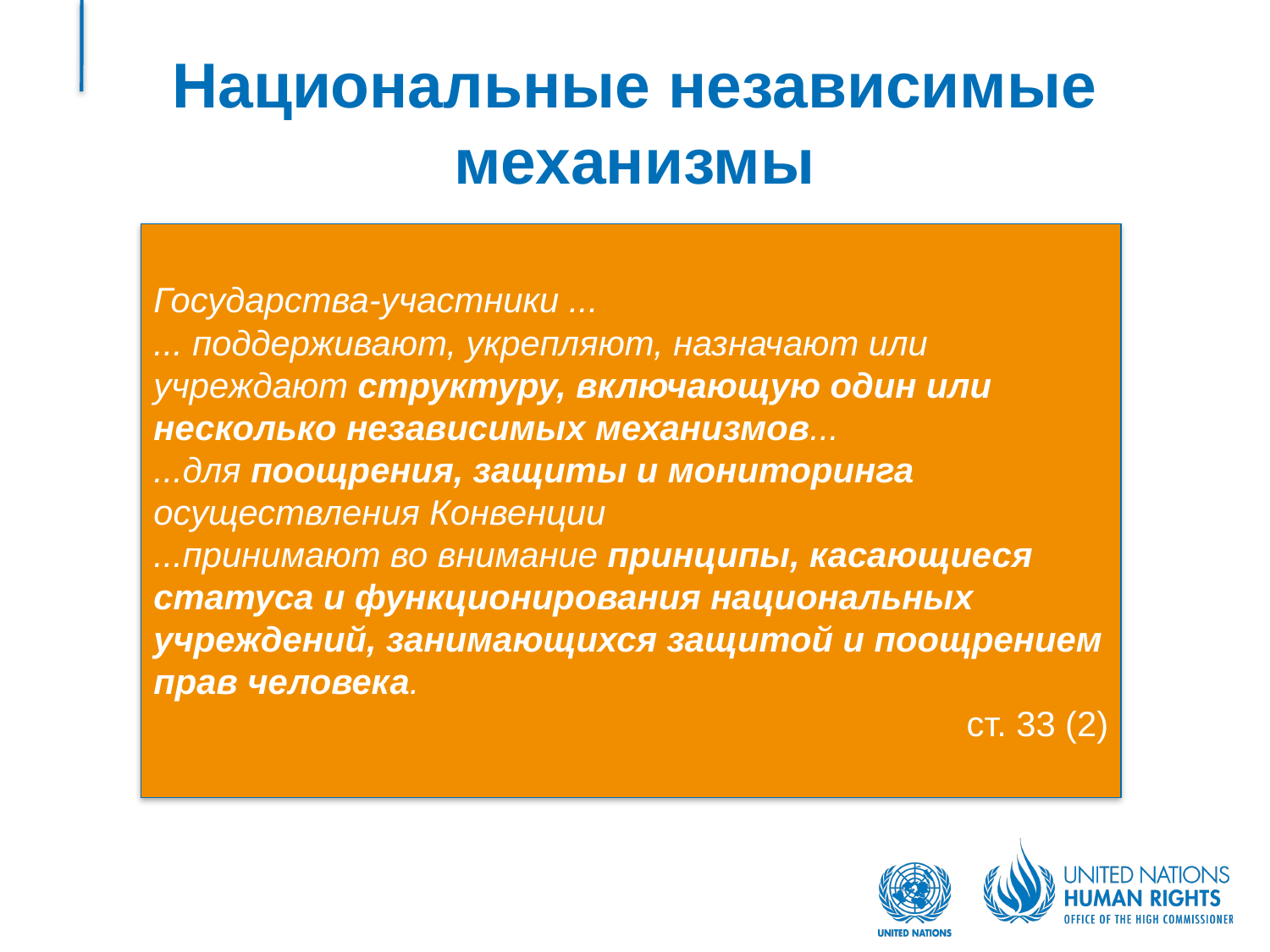

# Национальные независимые механизмы
Государства-участники ...
... поддерживают, укрепляют, назначают или учреждают структуру, включающую один или несколько независимых механизмов...
...для поощрения, защиты и мониторинга осуществления Конвенции
...принимают во внимание принципы, касающиеся статуса и функционирования национальных учреждений, занимающихся защитой и поощрением прав человека.
ст. 33 (2)